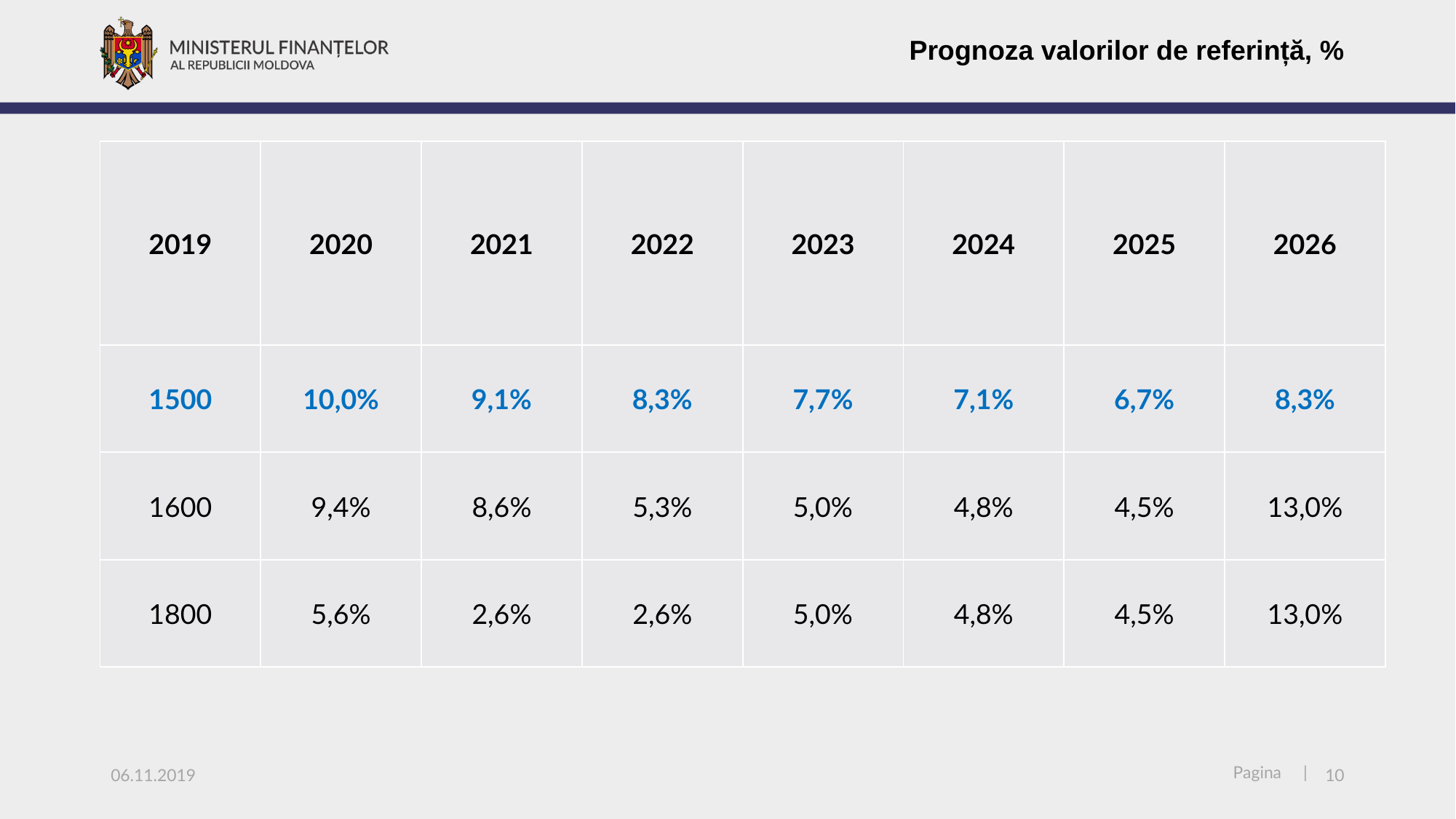

Prognoza valorilor de referință, %

| 2019 | 2020 | 2021 | 2022 | 2023 | 2024 | 2025 | 2026 |
| --- | --- | --- | --- | --- | --- | --- | --- |
| 1500 | 10,0% | 9,1% | 8,3% | 7,7% | 7,1% | 6,7% | 8,3% |
| 1600 | 9,4% | 8,6% | 5,3% | 5,0% | 4,8% | 4,5% | 13,0% |
| 1800 | 5,6% | 2,6% | 2,6% | 5,0% | 4,8% | 4,5% | 13,0% |
06.11.2019
10